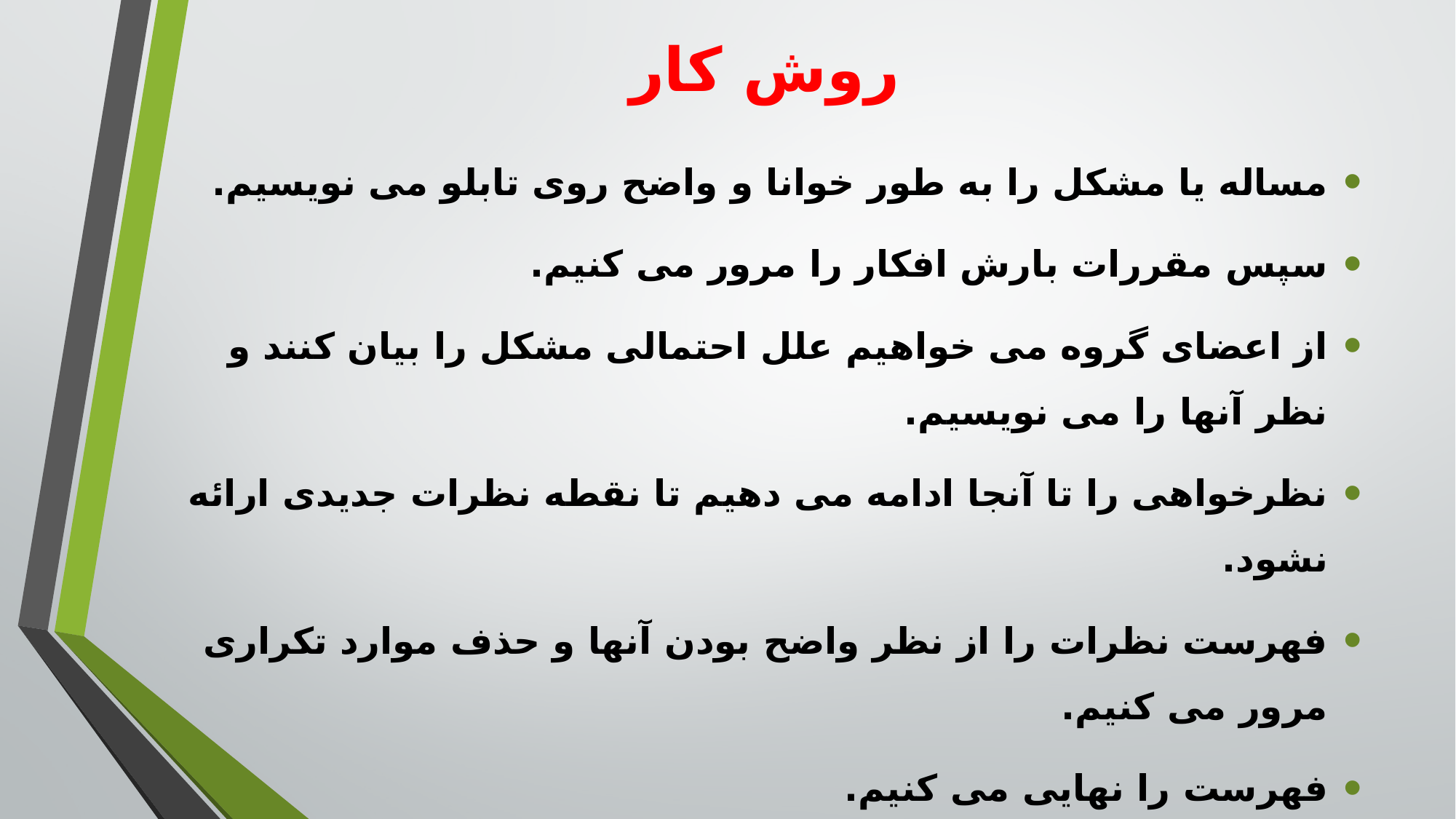

# روش کار
مساله یا مشکل را به طور خوانا و واضح روی تابلو می نویسیم.
سپس مقررات بارش افکار را مرور می کنیم.
از اعضای گروه می خواهیم علل احتمالی مشکل را بیان کنند و نظر آنها را می نویسیم.
نظرخواهی را تا آنجا ادامه می دهیم تا نقطه نظرات جدیدی ارائه نشود.
فهرست نظرات را از نظر واضح بودن آنها و حذف موارد تکراری مرور می کنیم.
فهرست را نهایی می کنیم.